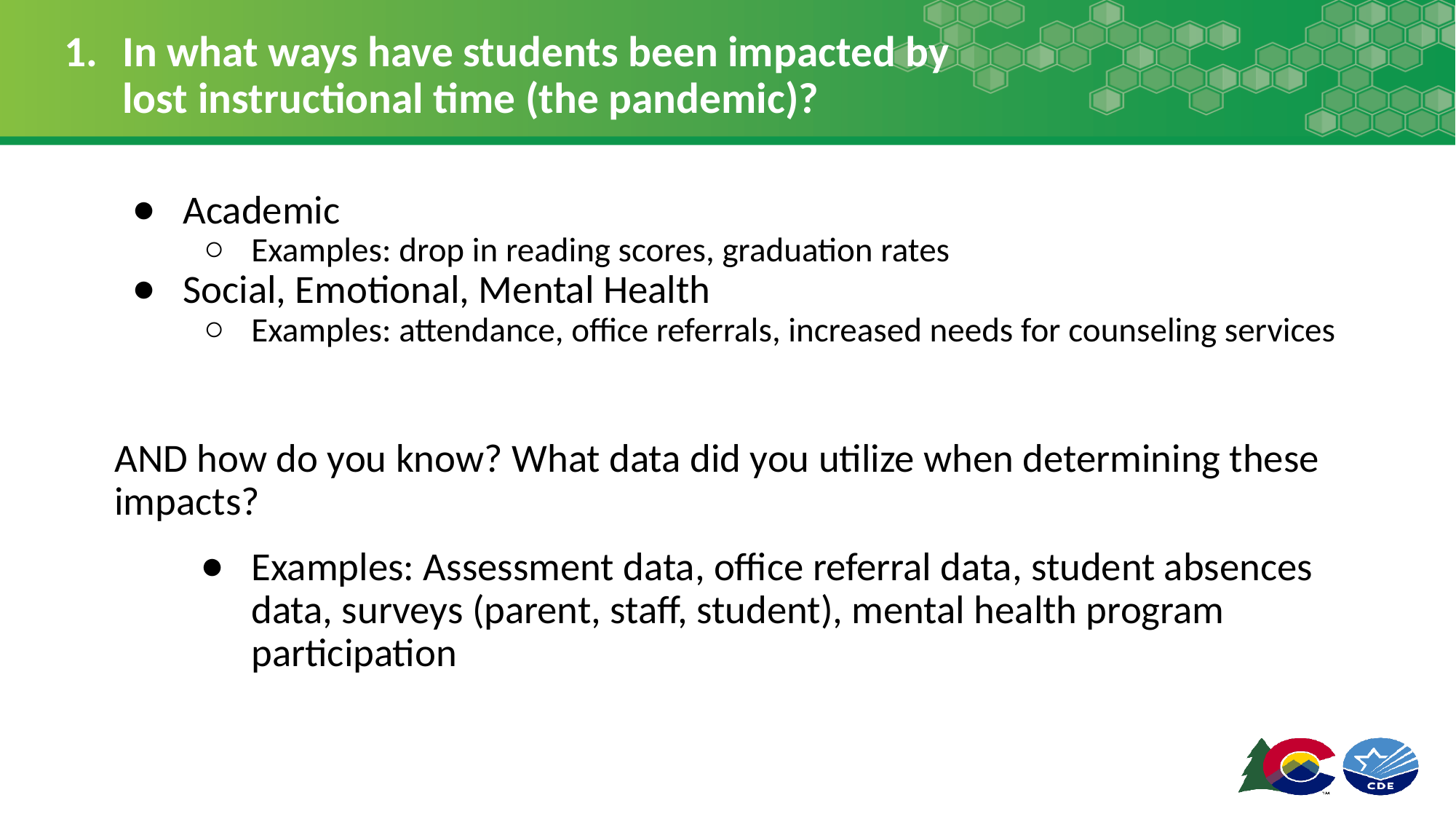

# In what ways have students been impacted by lost instructional time (the pandemic)?
Academic
Examples: drop in reading scores, graduation rates
Social, Emotional, Mental Health
Examples: attendance, office referrals, increased needs for counseling services

AND how do you know? What data did you utilize when determining these impacts?
Examples: Assessment data, office referral data, student absences data, surveys (parent, staff, student), mental health program participation